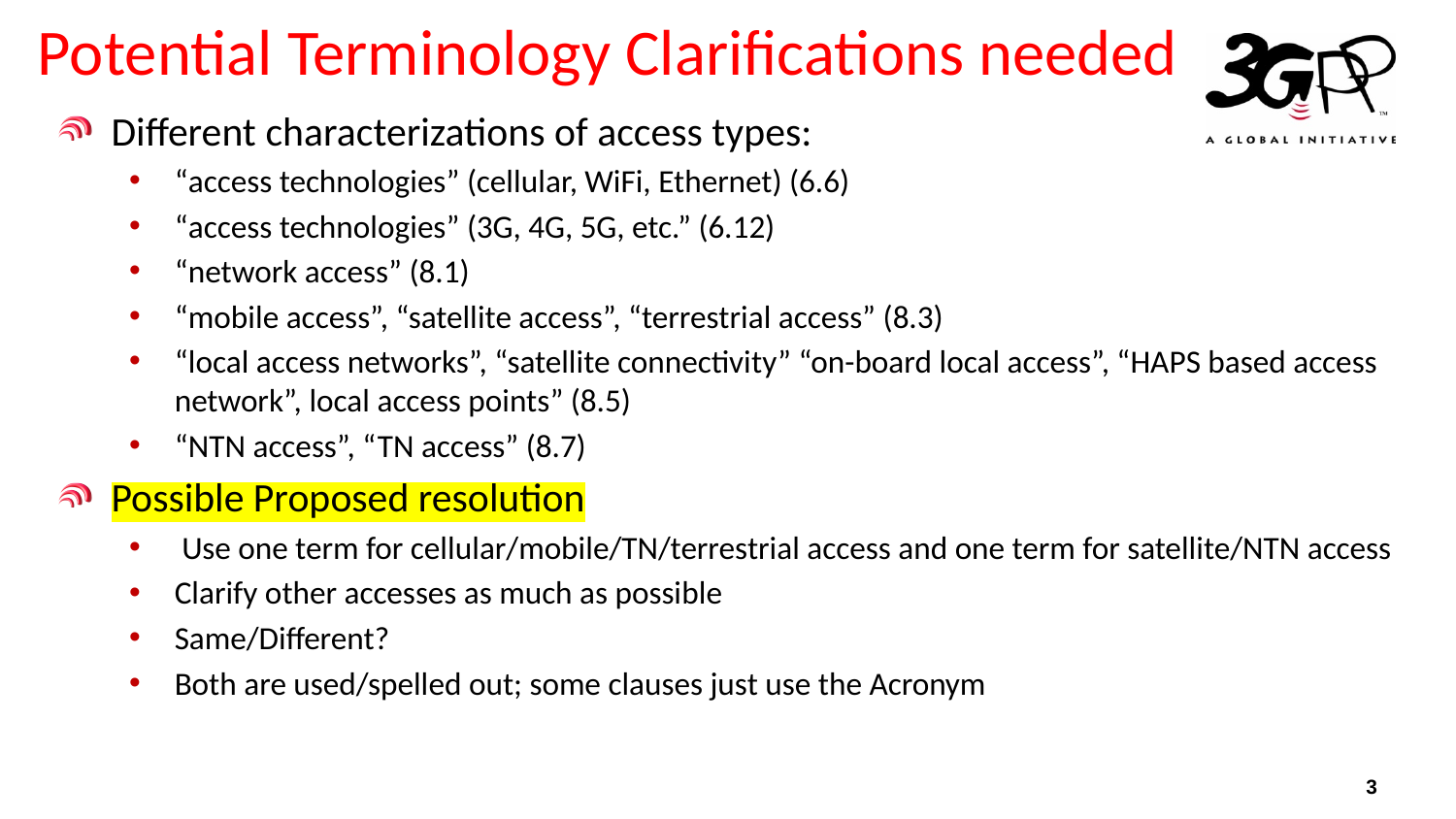

# Potential Terminology Clarifications needed
Different characterizations of access types:
“access technologies” (cellular, WiFi, Ethernet) (6.6)
“access technologies” (3G, 4G, 5G, etc.” (6.12)
“network access” (8.1)
“mobile access”, “satellite access”, “terrestrial access” (8.3)
“local access networks”, “satellite connectivity” “on-board local access”, “HAPS based access network”, local access points” (8.5)
“NTN access”, “TN access” (8.7)
Possible Proposed resolution
 Use one term for cellular/mobile/TN/terrestrial access and one term for satellite/NTN access
Clarify other accesses as much as possible
Same/Different?
Both are used/spelled out; some clauses just use the Acronym